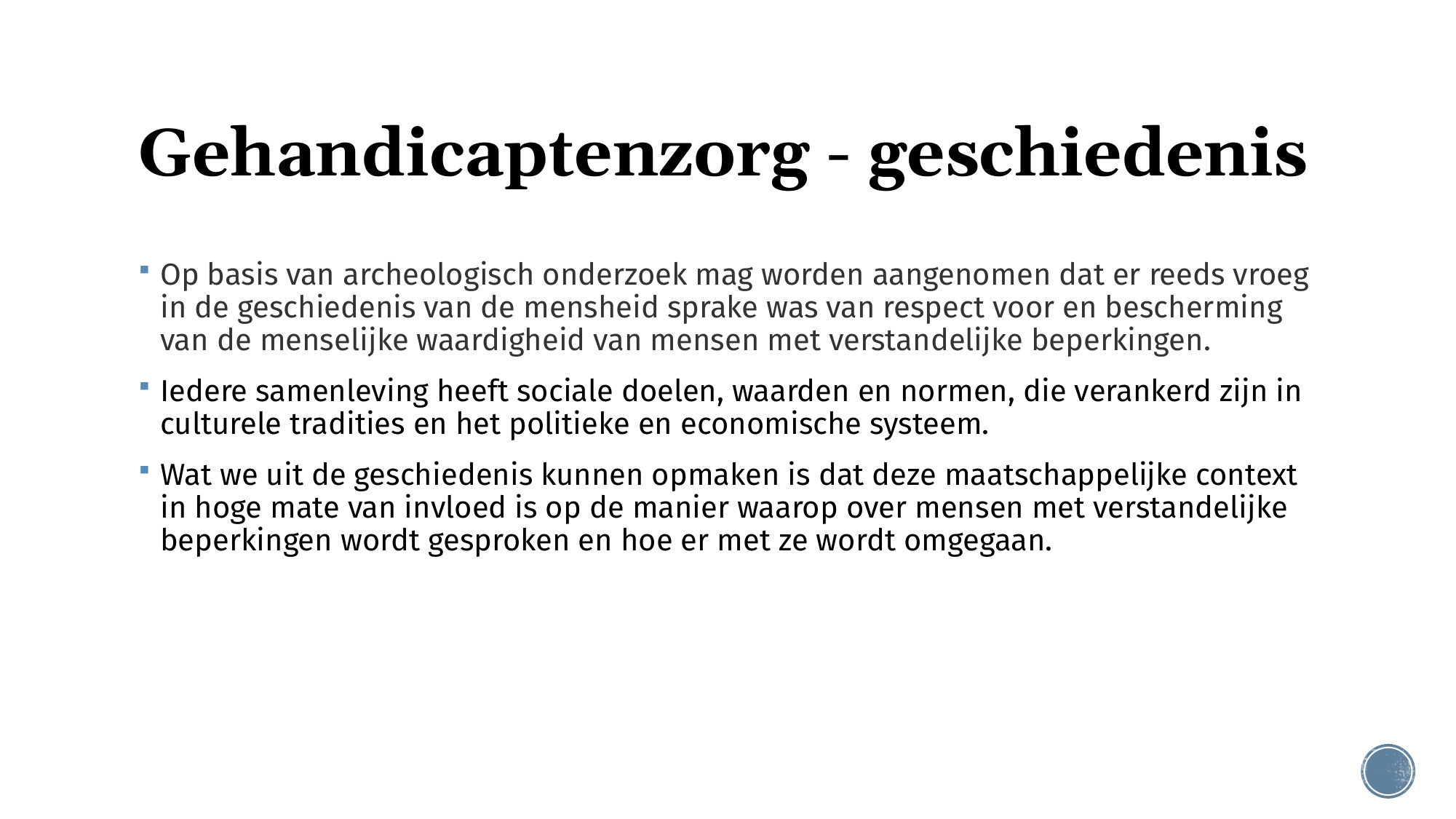

# Gehandicaptenzorg - geschiedenis
Op basis van archeologisch onderzoek mag worden aangenomen dat er reeds vroeg in de geschiedenis van de mensheid sprake was van respect voor en bescherming van de menselijke waardigheid van mensen met verstandelijke beperkingen.
Iedere samenleving heeft sociale doelen, waarden en normen, die verankerd zijn in culturele tradities en het politieke en economische systeem.
Wat we uit de geschiedenis kunnen opmaken is dat deze maatschappelijke context in hoge mate van invloed is op de manier waarop over mensen met verstandelijke beperkingen wordt gesproken en hoe er met ze wordt omgegaan.